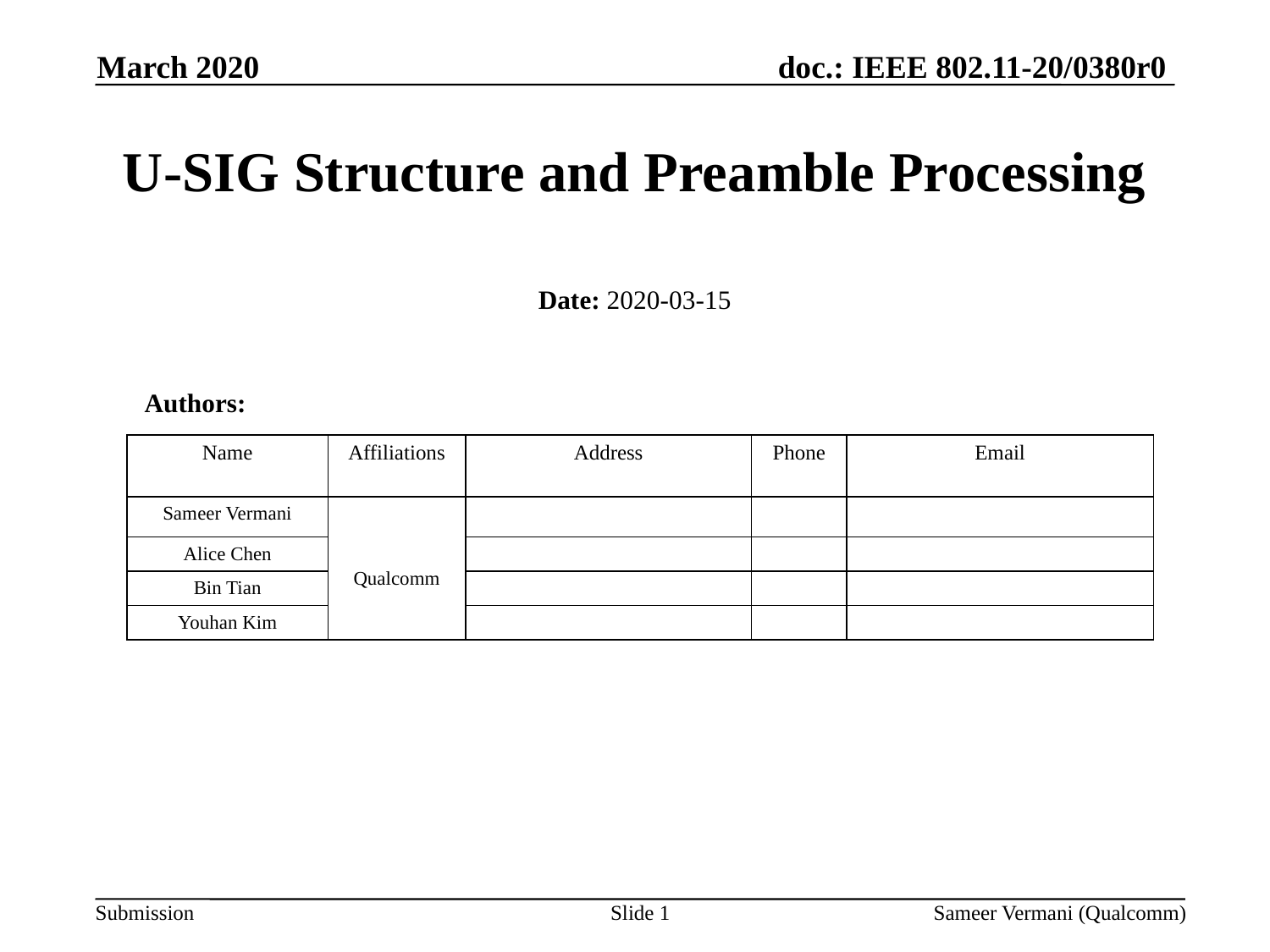

March 2020
# U-SIG Structure and Preamble Processing
Date: 2020-03-15
Authors:
| Name | Affiliations | Address | Phone | Email |
| --- | --- | --- | --- | --- |
| Sameer Vermani | Qualcomm |  |  |  |
| Alice Chen |  |  |  |  |
| Bin Tian |  |  |  |  |
| Youhan Kim |  |  |  |  |
Slide 1
Sameer Vermani (Qualcomm)